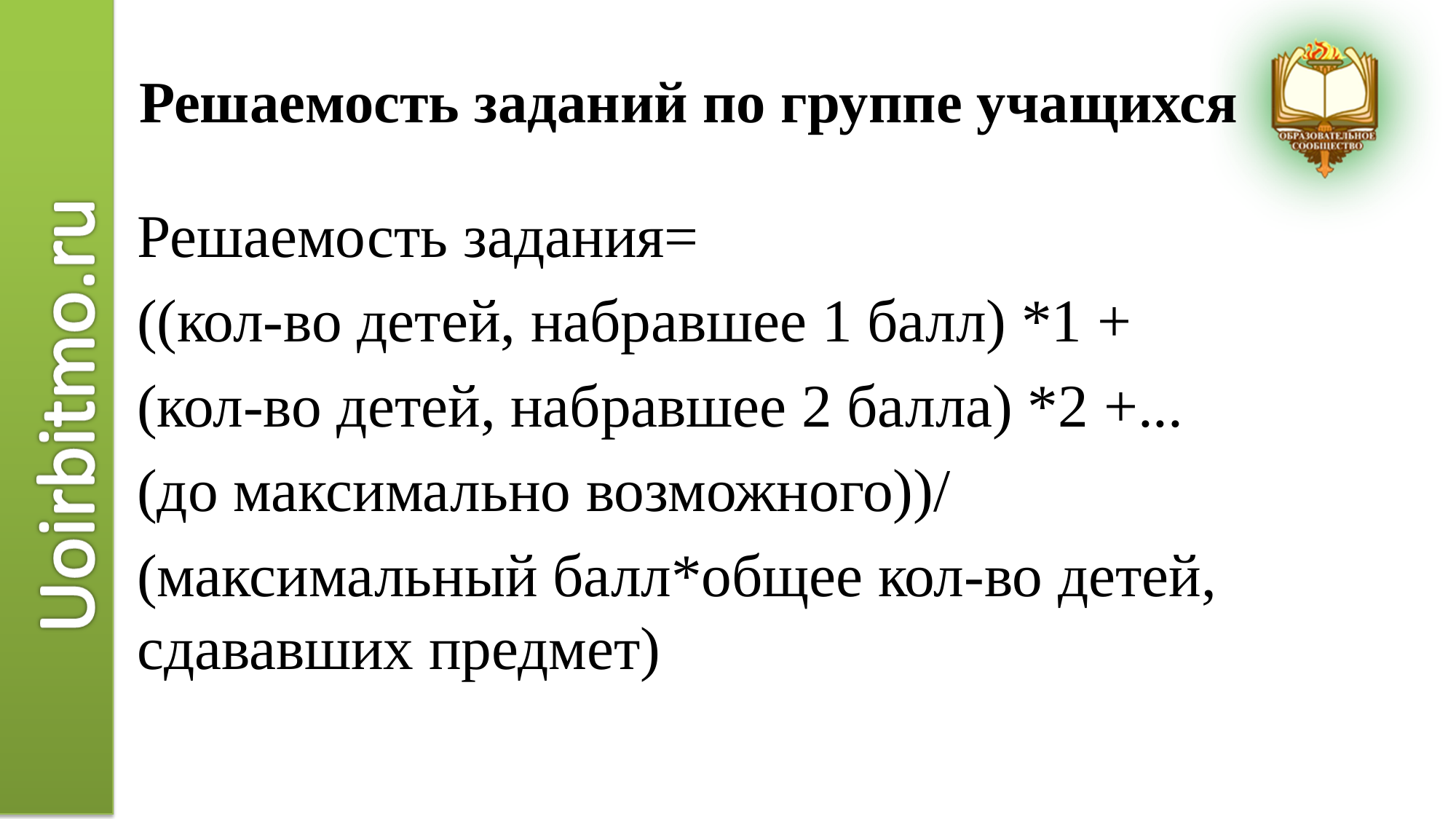

# Решаемость заданий по группе учащихся
Решаемость задания=
((кол-во детей, набравшее 1 балл) *1 +
(кол-во детей, набравшее 2 балла) *2 +...
(до максимально возможного))/
(максимальный балл*общее кол-во детей, сдававших предмет)